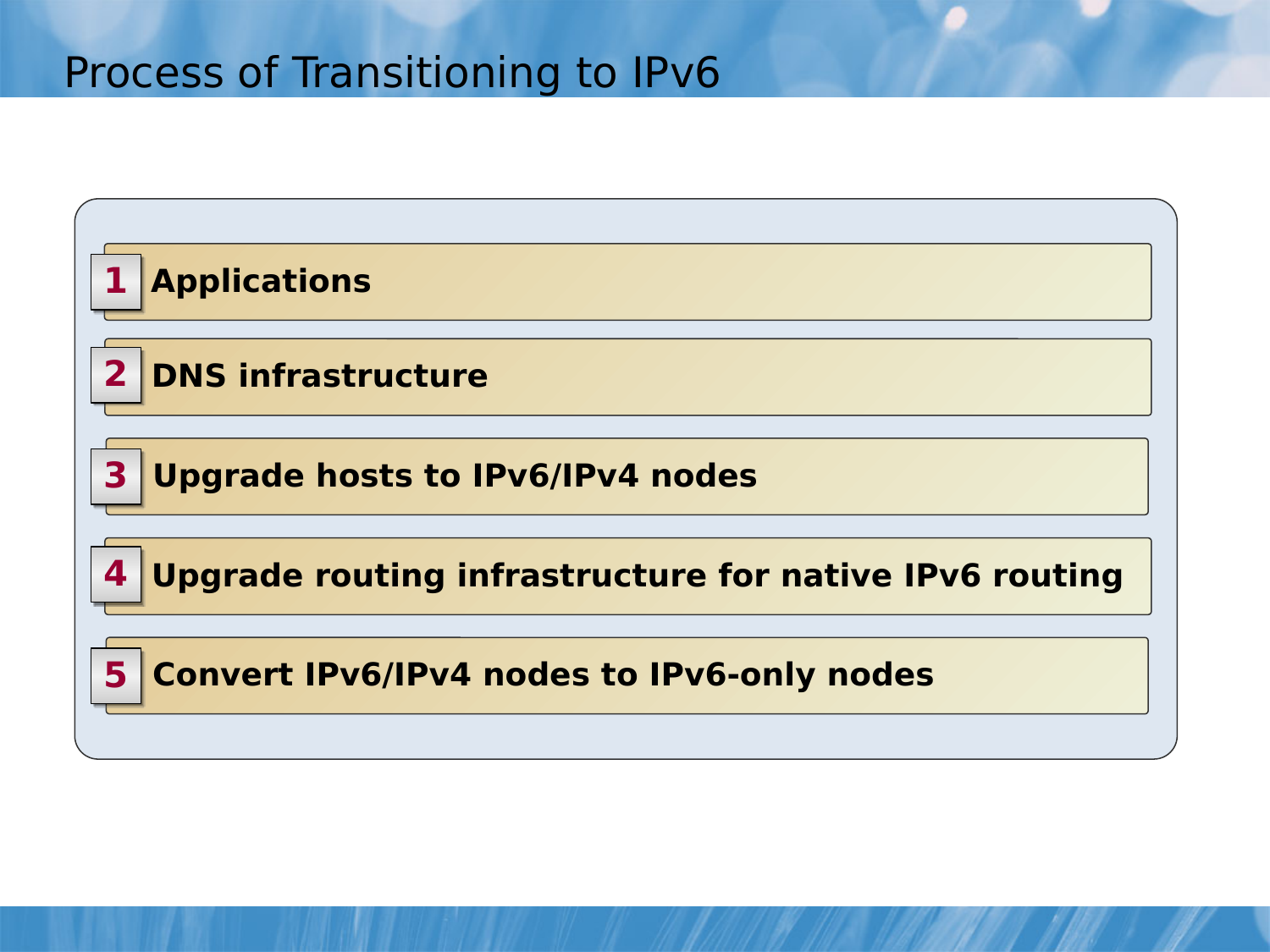

# Process of Transitioning to IPv6

   Applications
1
   DNS infrastructure
2
   Upgrade hosts to IPv6/IPv4 nodes
3
   Upgrade routing infrastructure for native IPv6 routing
4
   Convert IPv6/IPv4 nodes to IPv6-only nodes
5